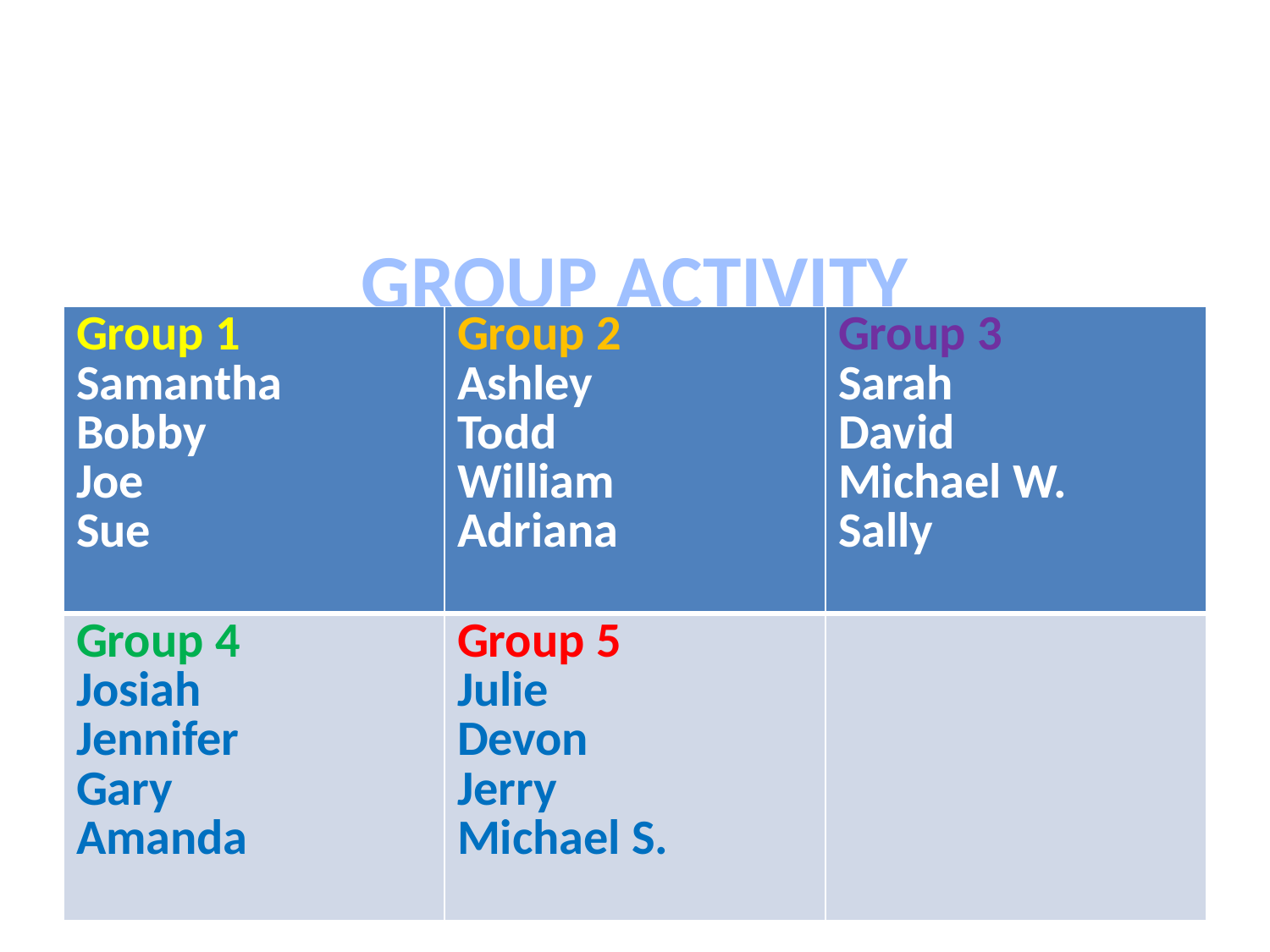

# GROUP ACTIVITY
| Group 1 Samantha Bobby Joe Sue | Group 2 Ashley Todd William Adriana | Group 3 Sarah David Michael W. Sally |
| --- | --- | --- |
| Group 4 Josiah Jennifer Gary Amanda | Group 5 Julie Devon Jerry Michael S. |  |